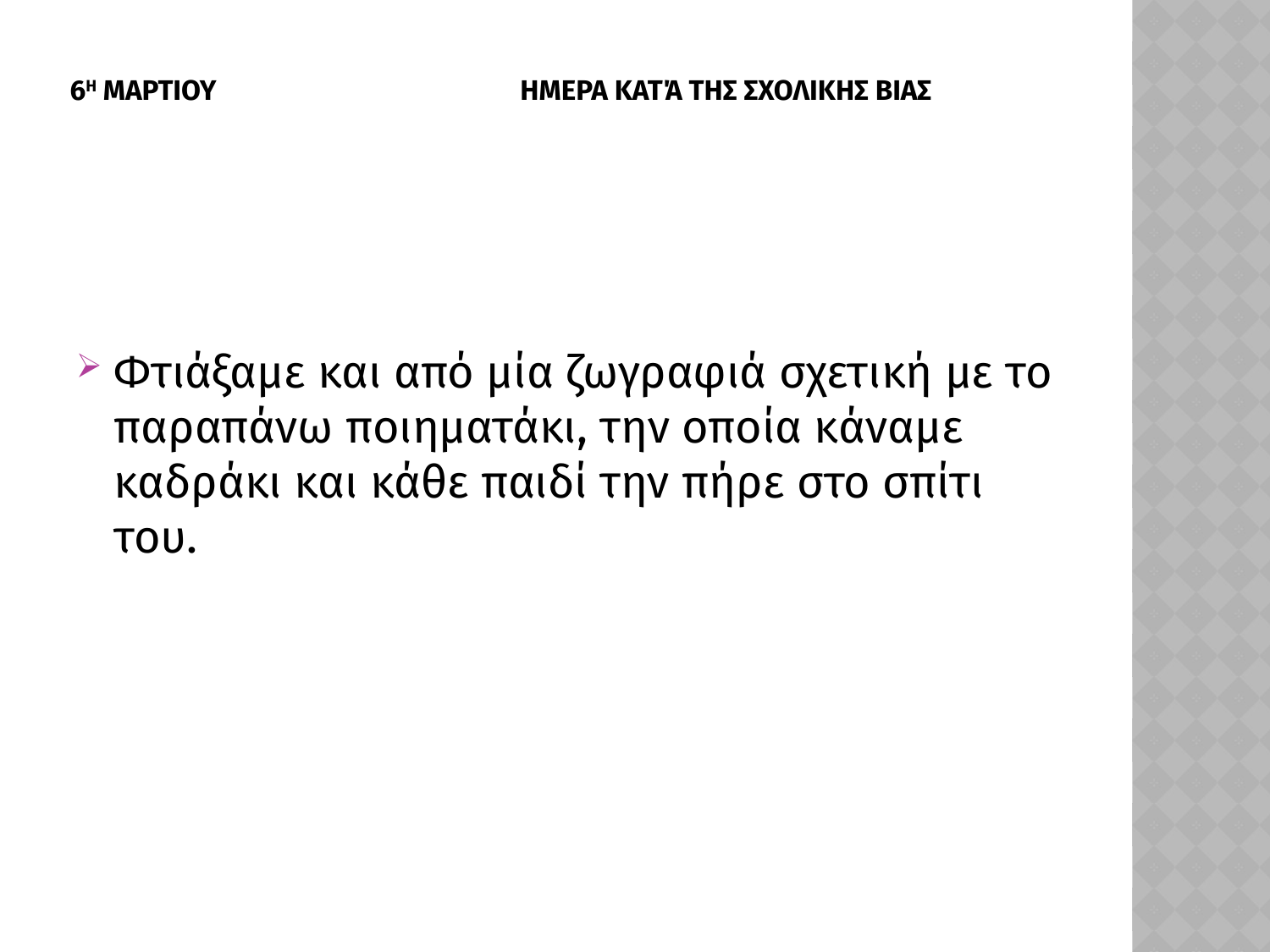

# 6η μαρτιου                                             ημερα κατά της σχολικησ βιασ
Φτιάξαμε και από μία ζωγραφιά σχετική με το παραπάνω ποιηματάκι, την οποία κάναμε καδράκι και κάθε παιδί την πήρε στο σπίτι του.